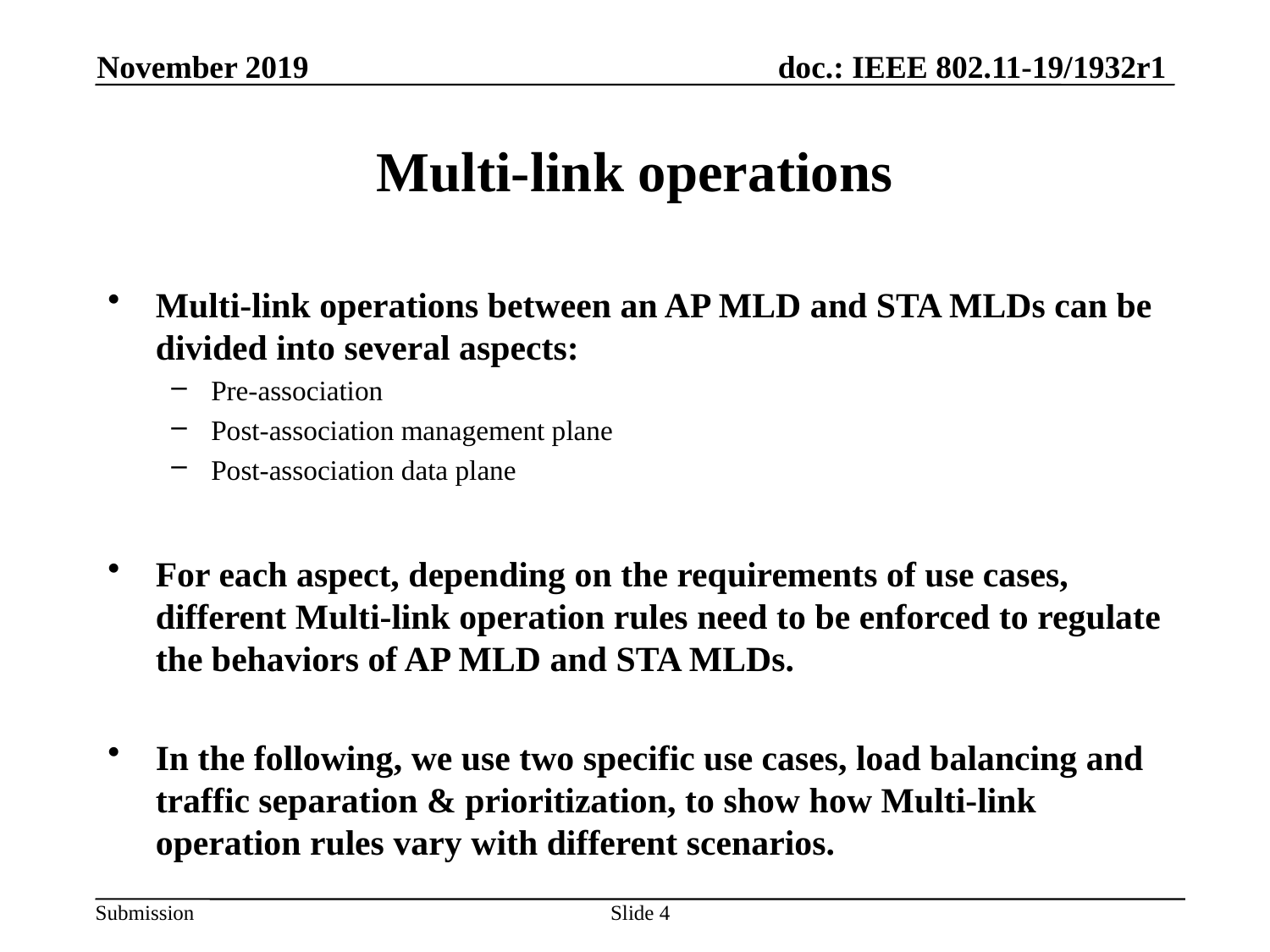

November 2019
# Multi-link operations
Multi-link operations between an AP MLD and STA MLDs can be divided into several aspects:
Pre-association
Post-association management plane
Post-association data plane

For each aspect, depending on the requirements of use cases, different Multi-link operation rules need to be enforced to regulate the behaviors of AP MLD and STA MLDs.

In the following, we use two specific use cases, load balancing and traffic separation & prioritization, to show how Multi-link operation rules vary with different scenarios.
Slide 4
Cheng Chen, Intel